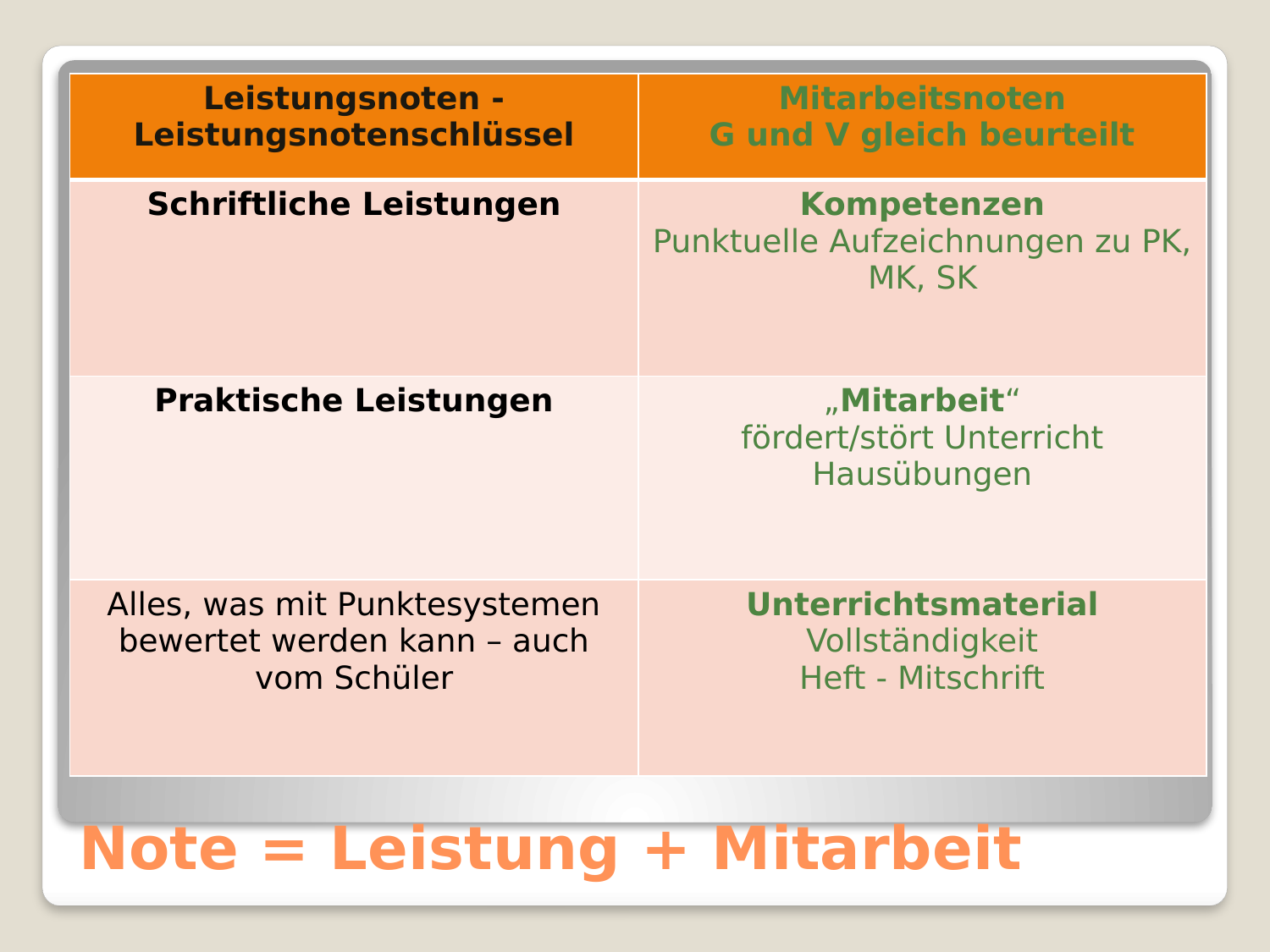

| Leistungsnoten - Leistungsnotenschlüssel | Mitarbeitsnoten G und V gleich beurteilt |
| --- | --- |
| Schriftliche Leistungen | Kompetenzen Punktuelle Aufzeichnungen zu PK, MK, SK |
| Praktische Leistungen | „Mitarbeit“ fördert/stört Unterricht Hausübungen |
| Alles, was mit Punktesystemen bewertet werden kann – auch vom Schüler | Unterrichtsmaterial Vollständigkeit Heft - Mitschrift |
# Note = Leistung + Mitarbeit